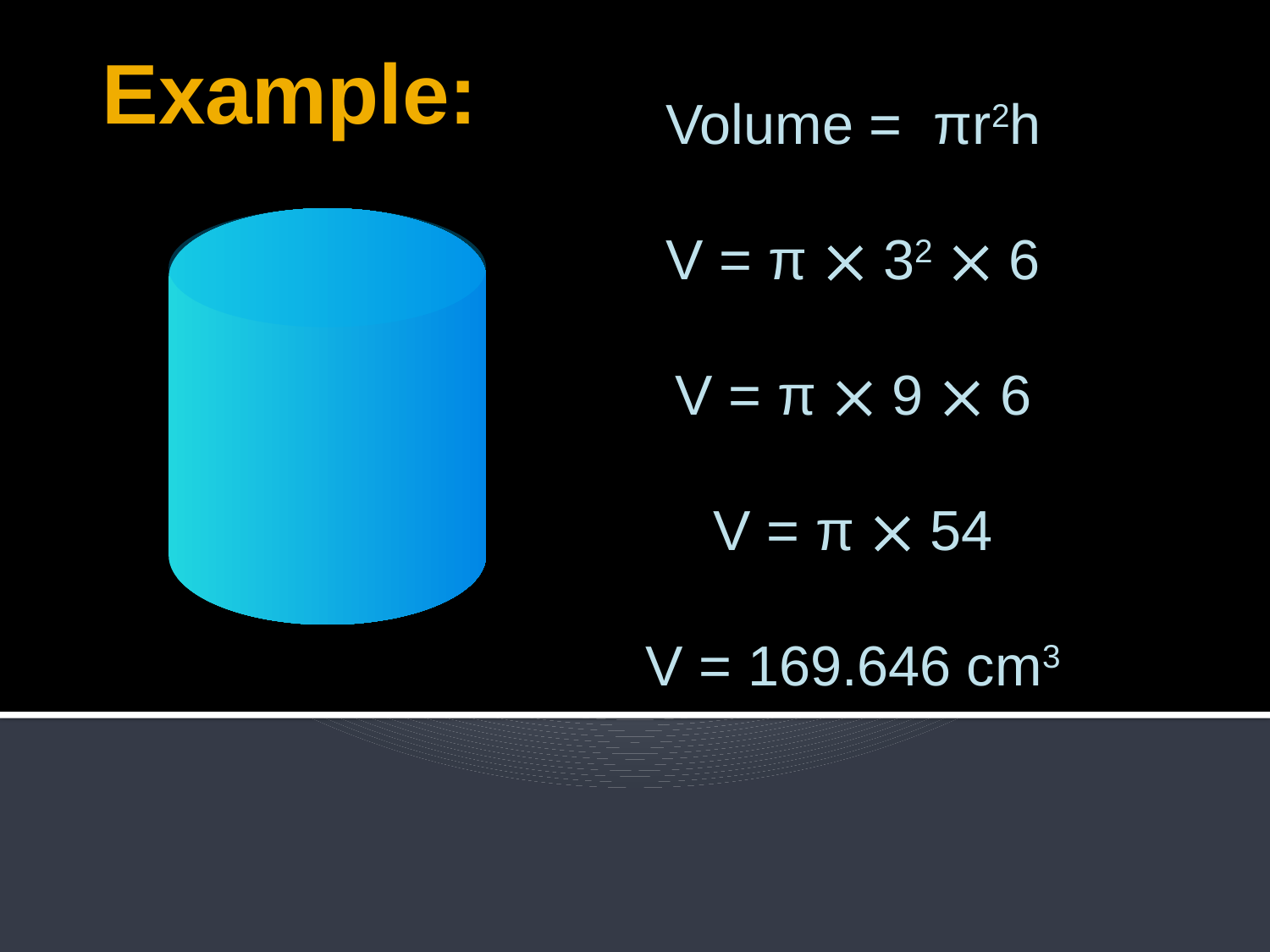

# Example:
Volume =  πr2h

V = π × 32 × 6

V = π × 9 × 6

V = π × 54

V = 169.646 cm3